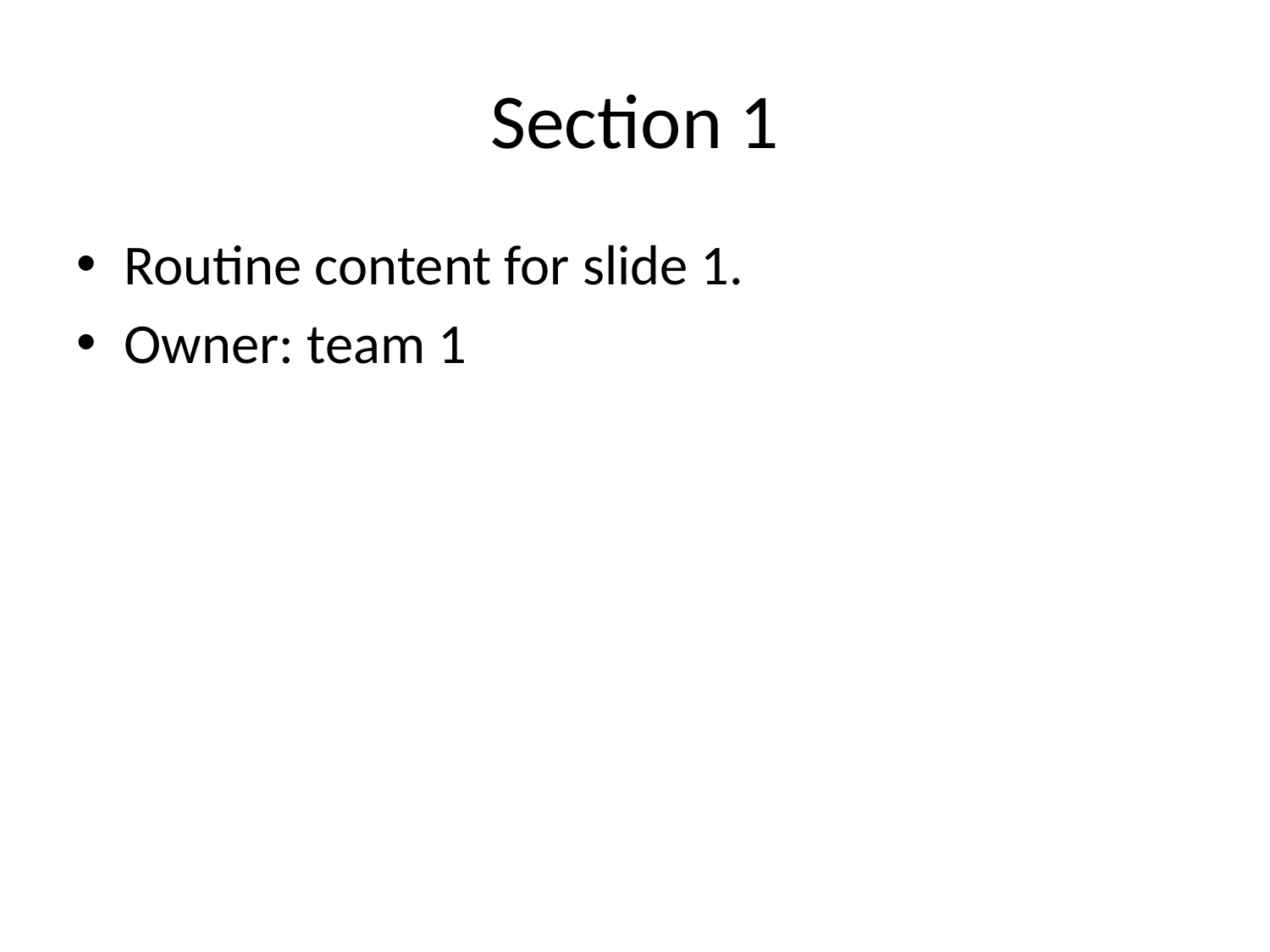

# Section 1
Routine content for slide 1.
Owner: team 1